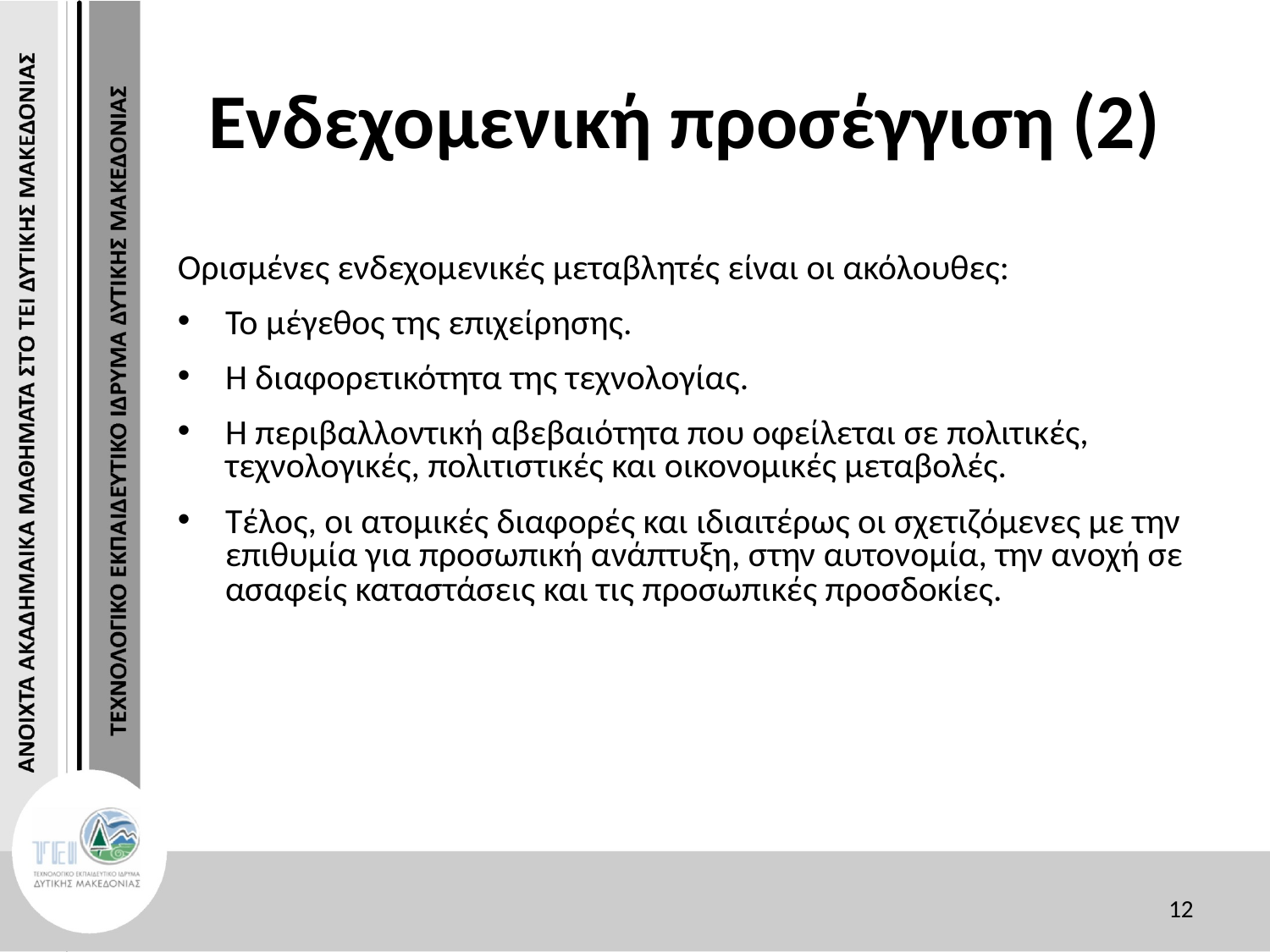

# Ενδεχομενική προσέγγιση (2)
Ορισμένες ενδεχομενικές μεταβλητές είναι οι ακόλουθες:
Το μέγεθος της επιχείρησης.
Η διαφορετικότητα της τεχνολογίας.
Η περιβαλλοντική αβεβαιότητα που οφείλεται σε πολιτικές, τεχνολογικές, πολιτιστικές και οικονομικές μεταβολές.
Τέλος, οι ατομικές διαφορές και ιδιαιτέρως οι σχετιζόμενες με την επιθυμία για προσωπική ανάπτυξη, στην αυτονομία, την ανοχή σε ασαφείς καταστάσεις και τις προσωπικές προσδοκίες.

12